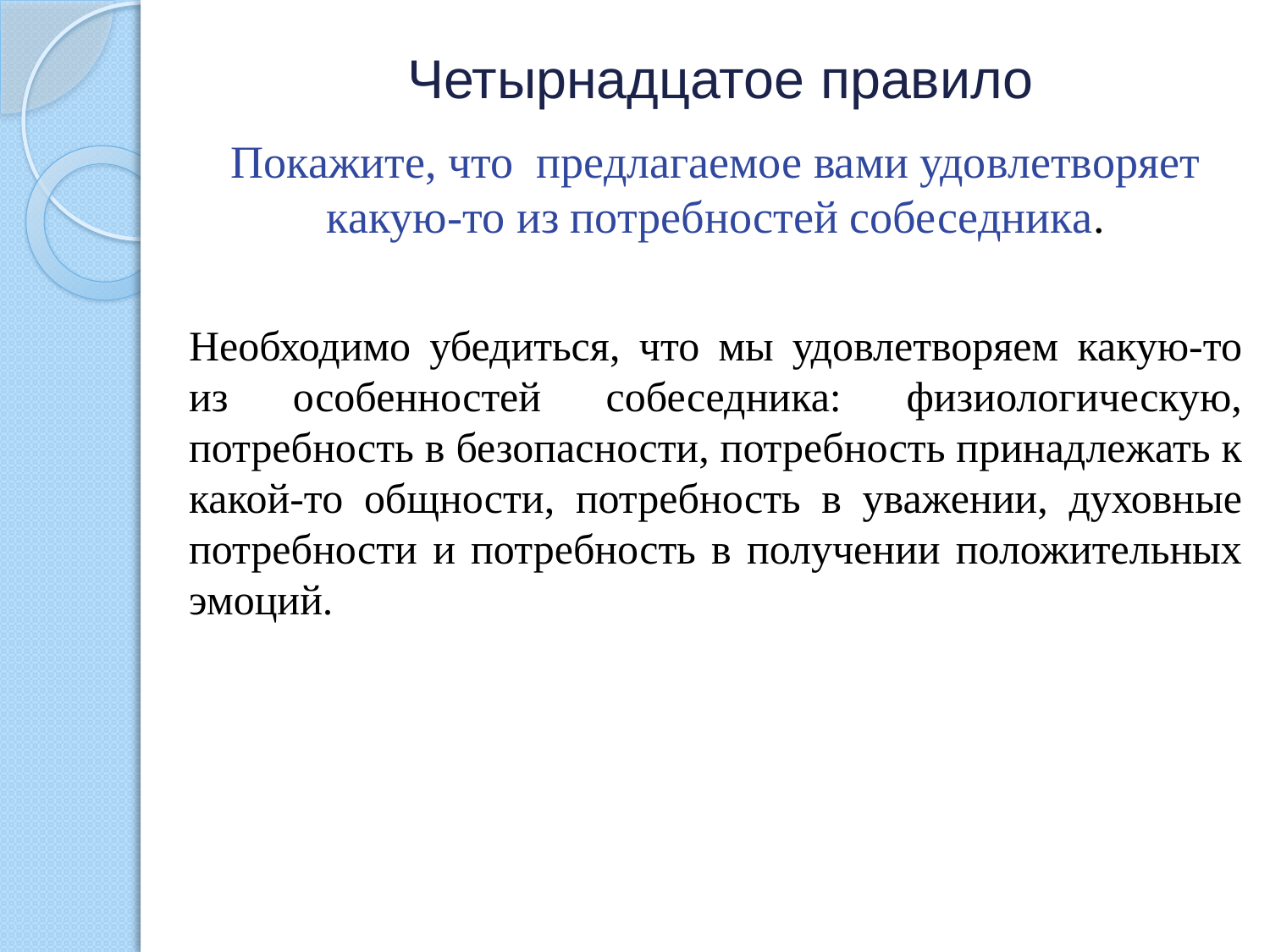

# Четырнадцатое правило
Покажите, что  предлагаемое вами удовлетворяет какую-то из потребностей собеседника.

Необходимо убедиться, что мы удовлетворяем какую-то из особенностей собеседника: физиологическую, потребность в безопасности, потребность принадлежать к какой-то общности, потребность в уважении, духовные потребности и потребность в получении положительных эмоций.